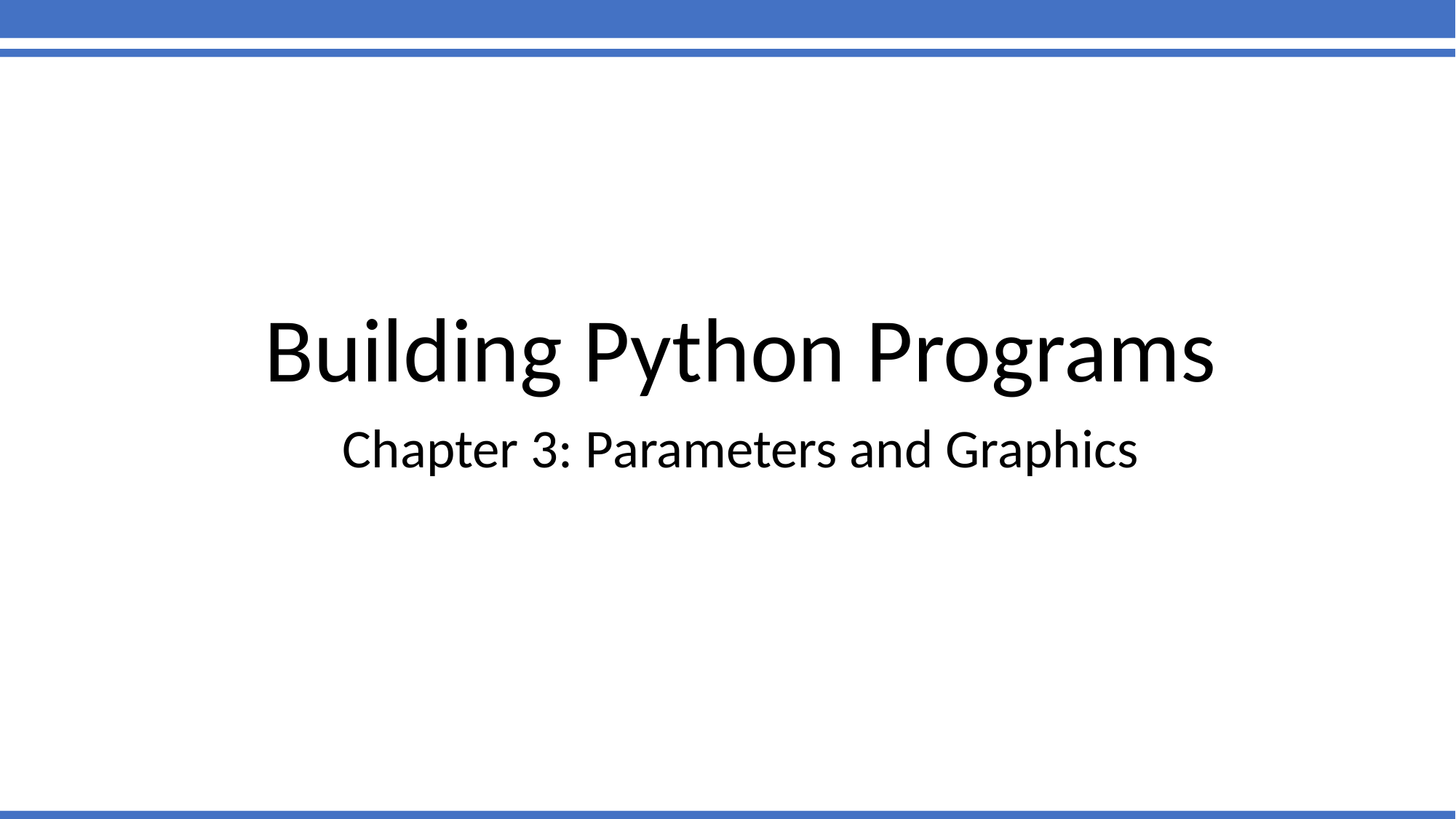

# Building Python Programs
Chapter 3: Parameters and Graphics